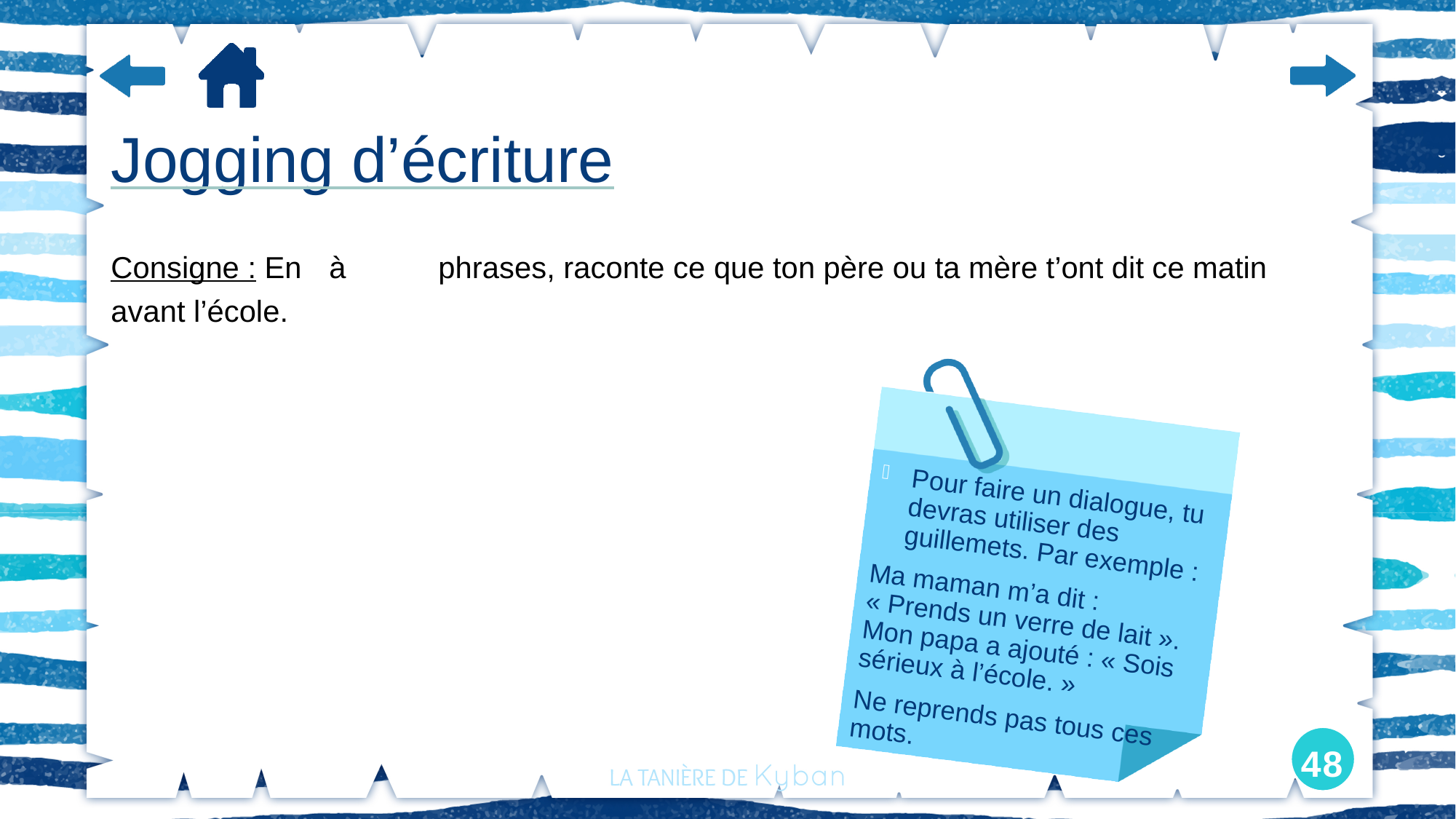

# Jogging d’écriture
Consigne : En	à	phrases, raconte ce que ton père ou ta mère t’ont dit ce matin avant l’école.
Pour faire un dialogue, tu devras utiliser des guillemets. Par exemple :
Ma maman m’a dit : « Prends un verre de lait ». Mon papa a ajouté : « Sois sérieux à l’école. »
Ne reprends pas tous ces mots.
48